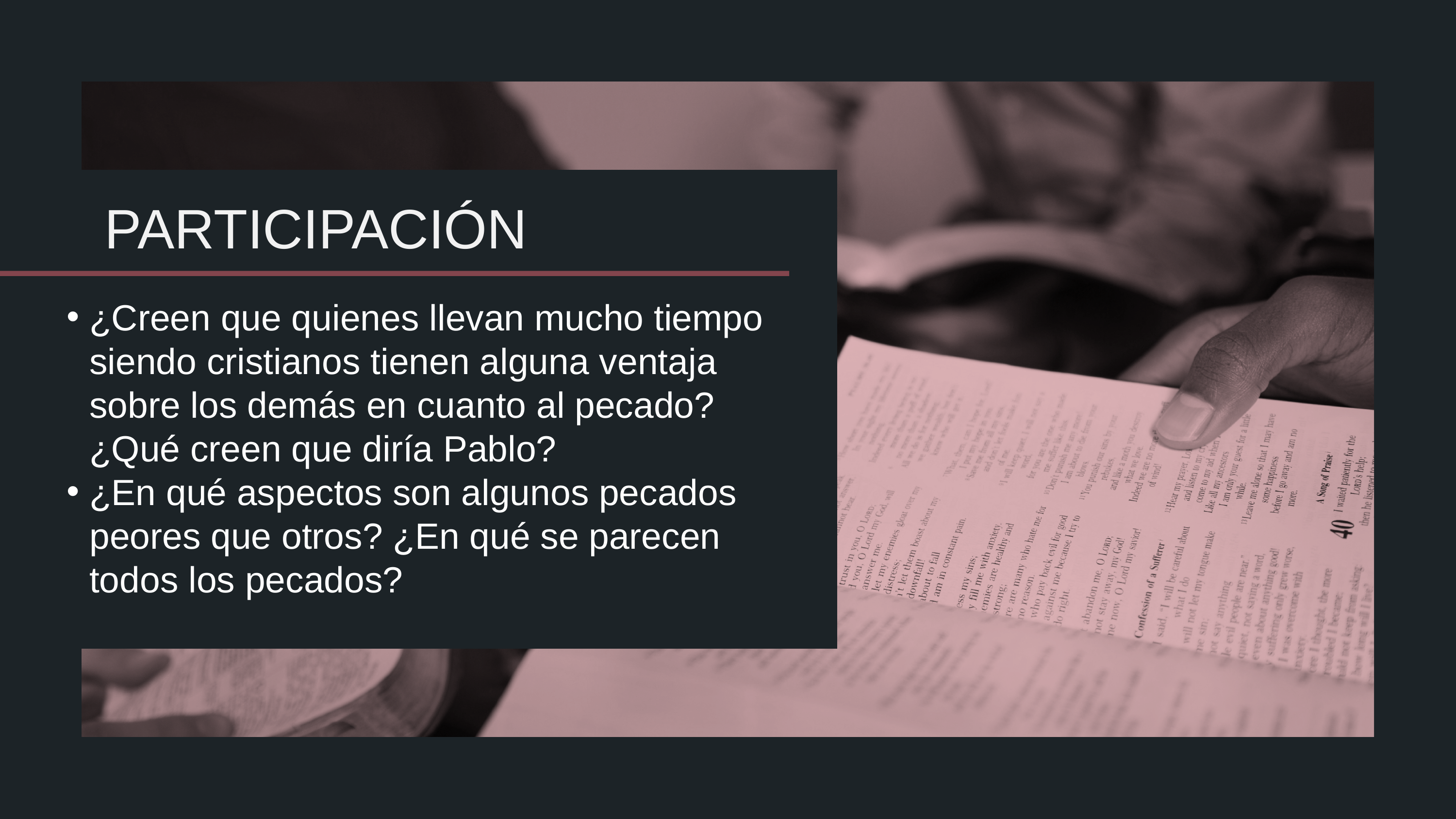

¿Creen que quienes llevan mucho tiempo siendo cristianos tienen alguna ventaja sobre los demás en cuanto al pecado? ¿Qué creen que diría Pablo?
¿En qué aspectos son algunos pecados peores que otros? ¿En qué se parecen todos los pecados?